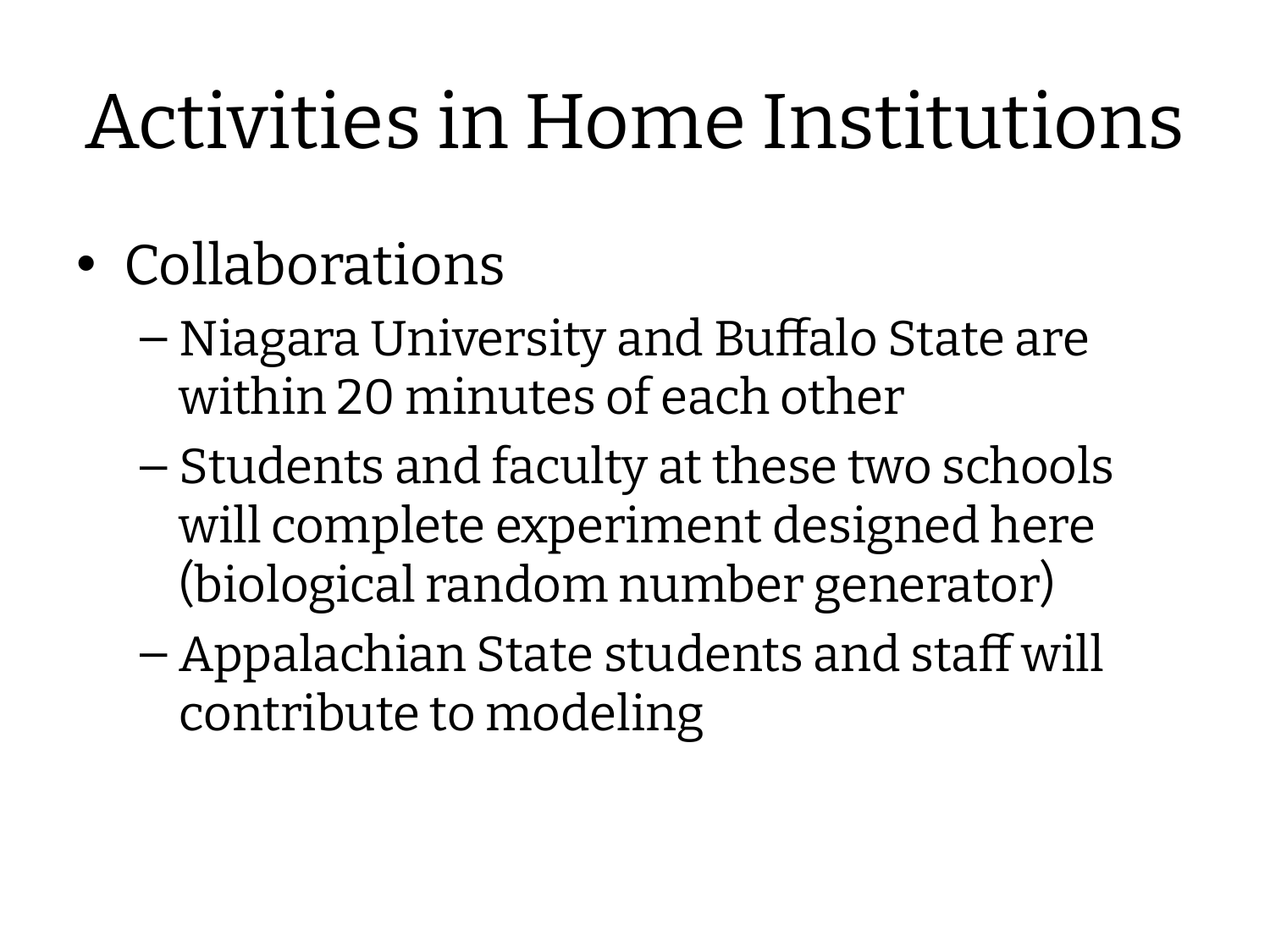

# Activities in Home Institutions
Collaborations
Niagara University and Buffalo State are within 20 minutes of each other
Students and faculty at these two schools will complete experiment designed here (biological random number generator)
Appalachian State students and staff will contribute to modeling